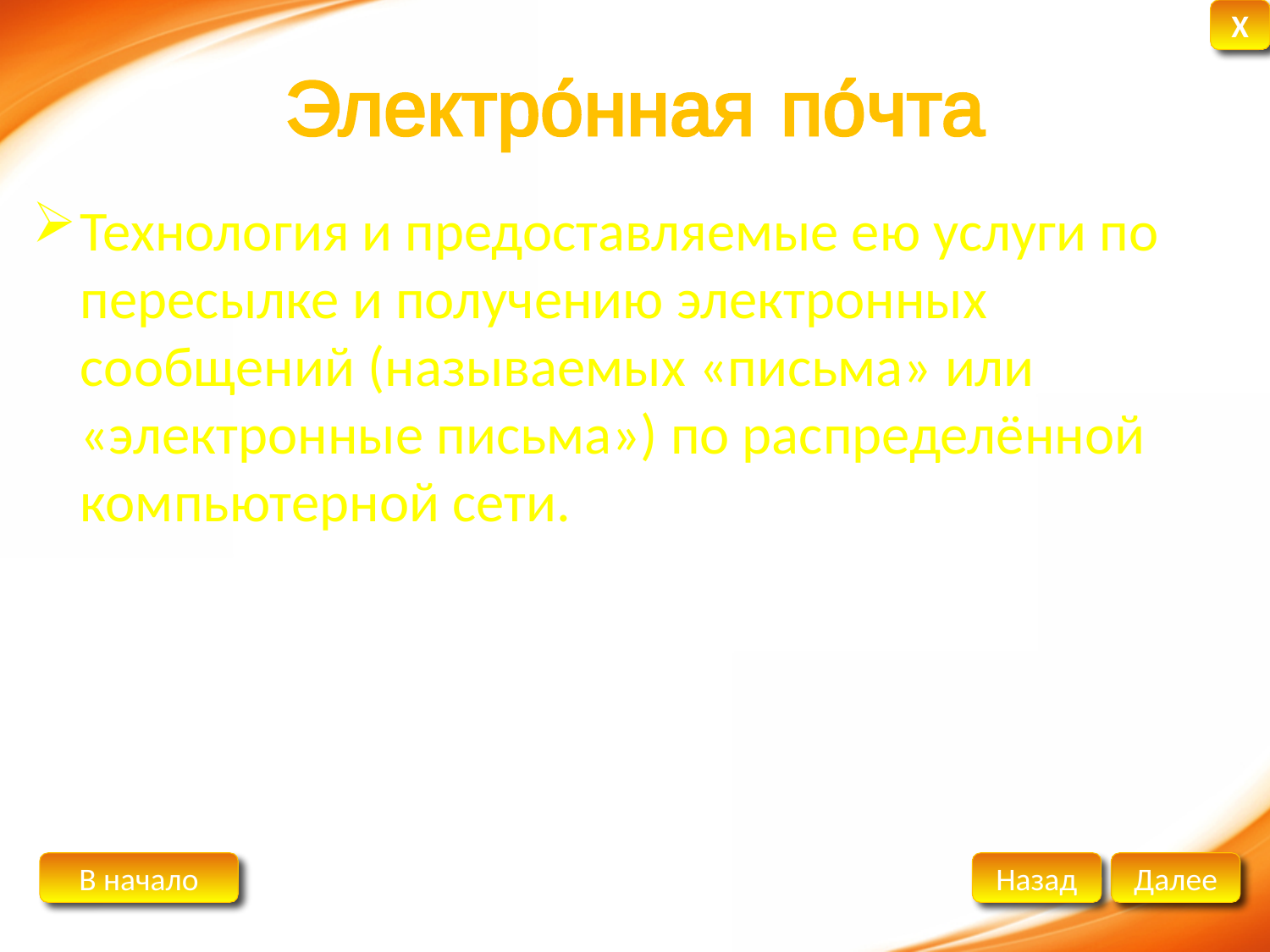

# Электро́нная по́чта
Технология и предоставляемые ею услуги по пересылке и получению электронных сообщений (называемых «письма» или «электронные письма») по распределённой компьютерной сети.